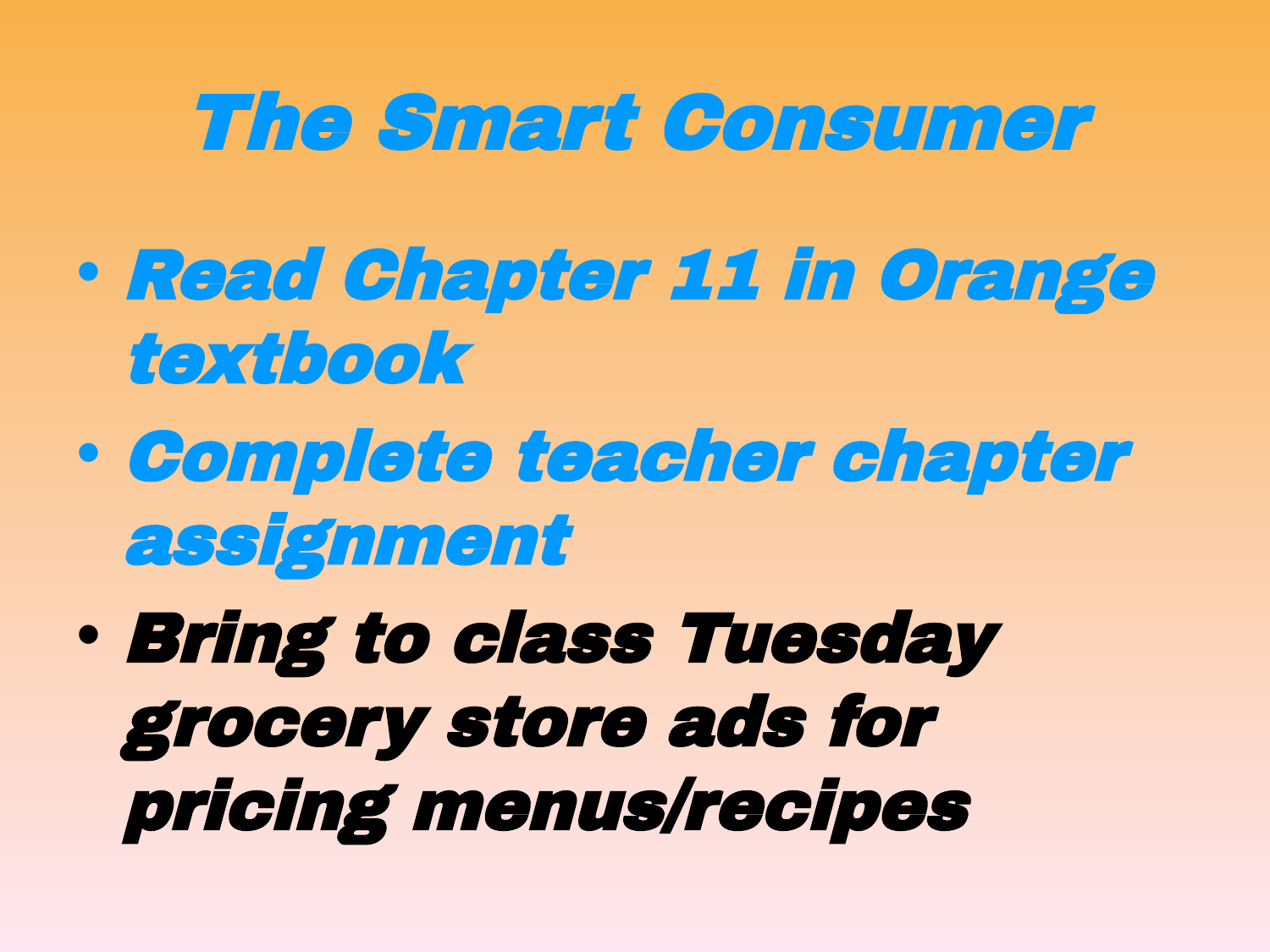

# The Smart Consumer
Read Chapter 11 in Orange textbook
Complete teacher chapter assignment
Bring to class Tuesday grocery store ads for pricing menus/recipes